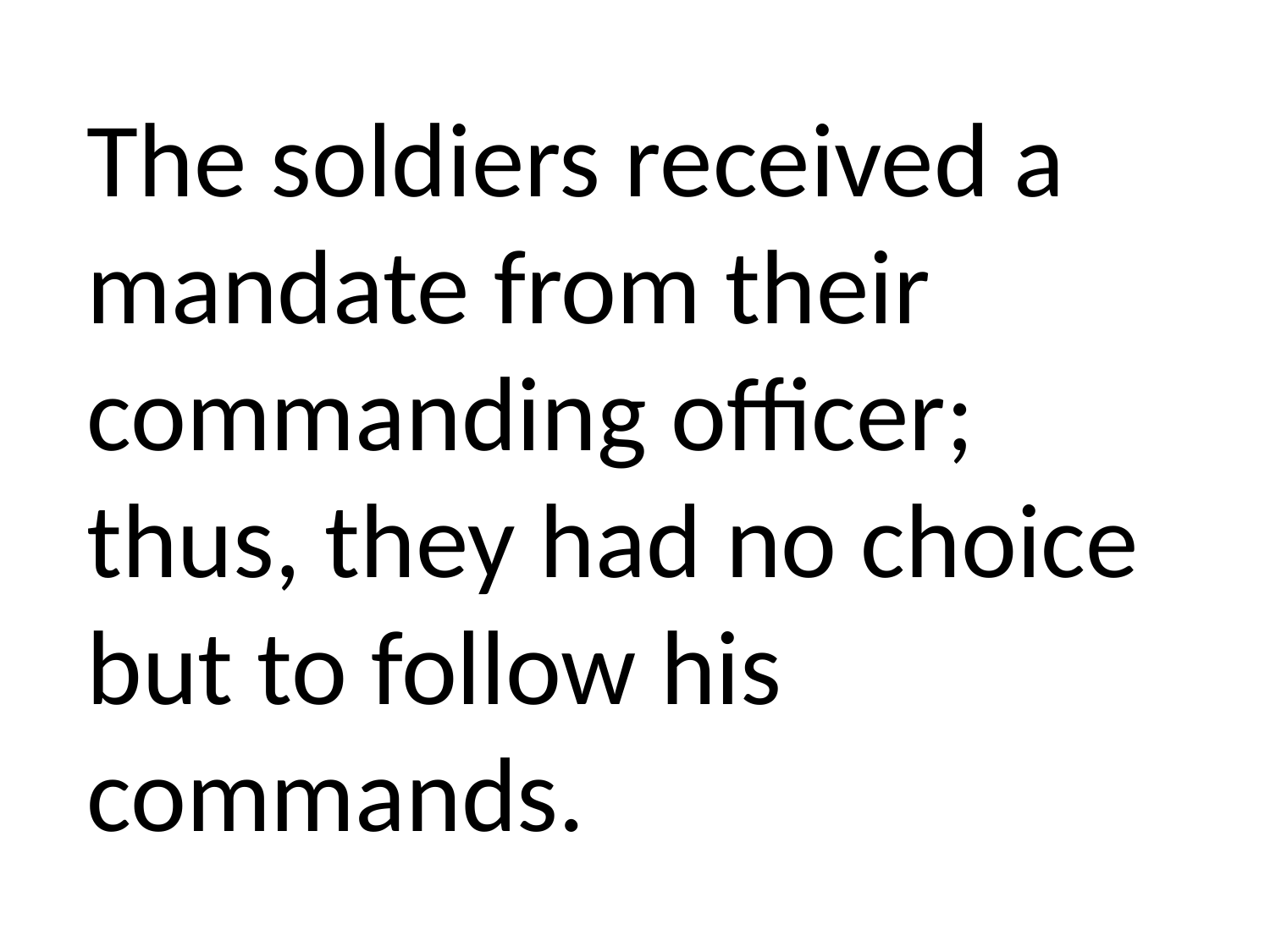

The soldiers received a mandate from their commanding officer; thus, they had no choice but to follow his commands.